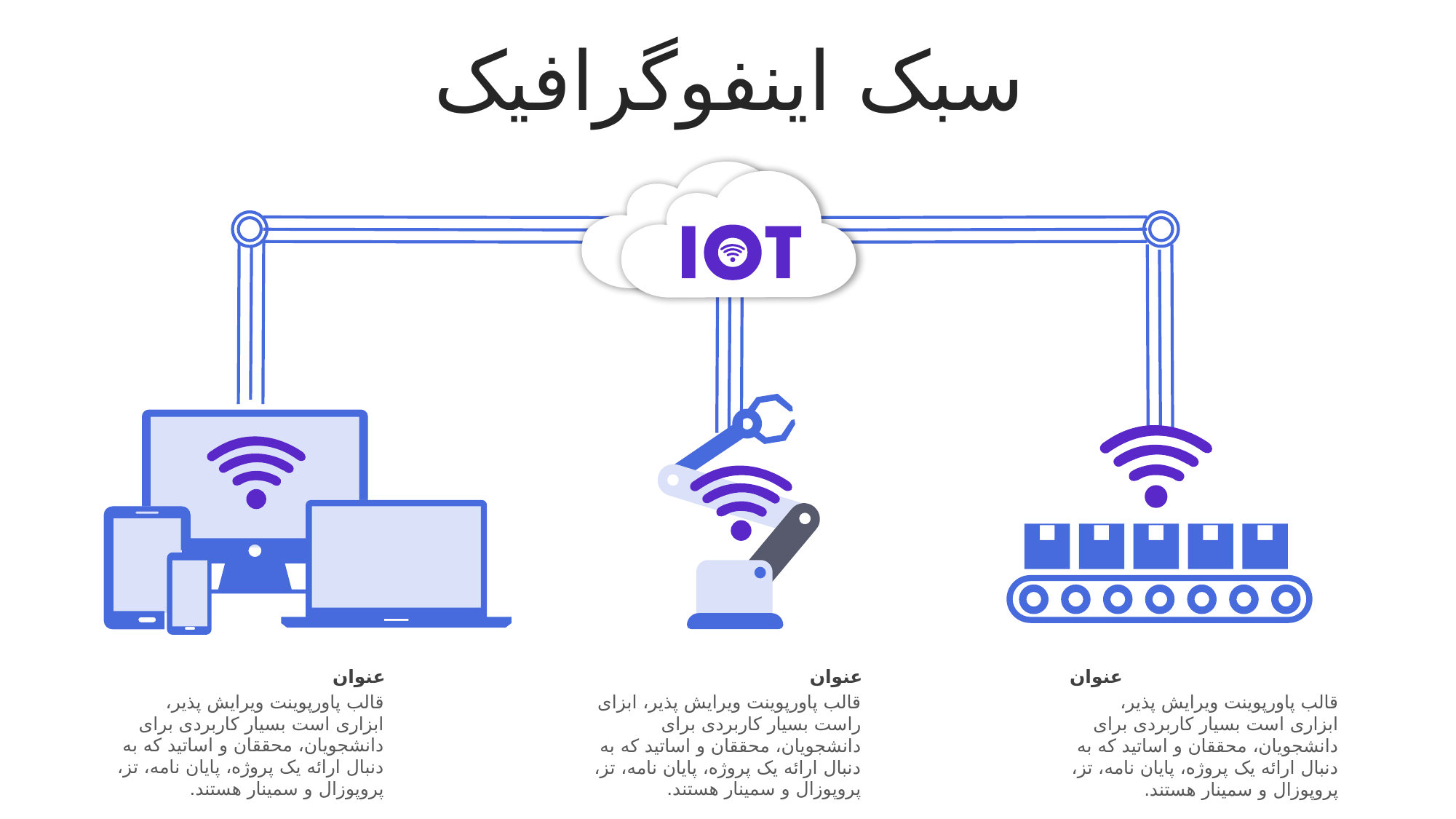

سبک اینفوگرافیک

عنوان

قالب پاورپوینت ویرایش پذیر، ابزاری است بسیار کاربردی برای دانشجویان، محققان و اساتید که به دنبال ارائه یک پروژه، پایان نامه، تز، پروپوزال و سمینار هستند.
عنوان
قالب پاورپوینت ویرایش پذیر، ابزای راست بسیار کاربردی برای دانشجویان، محققان و اساتید که به دنبال ارائه یک پروژه، پایان نامه، تز، پروپوزال و سمینار هستند.
عنوان

قالب پاورپوینت ویرایش پذیر، ابزاری است بسیار کاربردی برای دانشجویان، محققان و اساتید که به دنبال ارائه یک پروژه، پایان نامه، تز، پروپوزال و سمینار هستند.